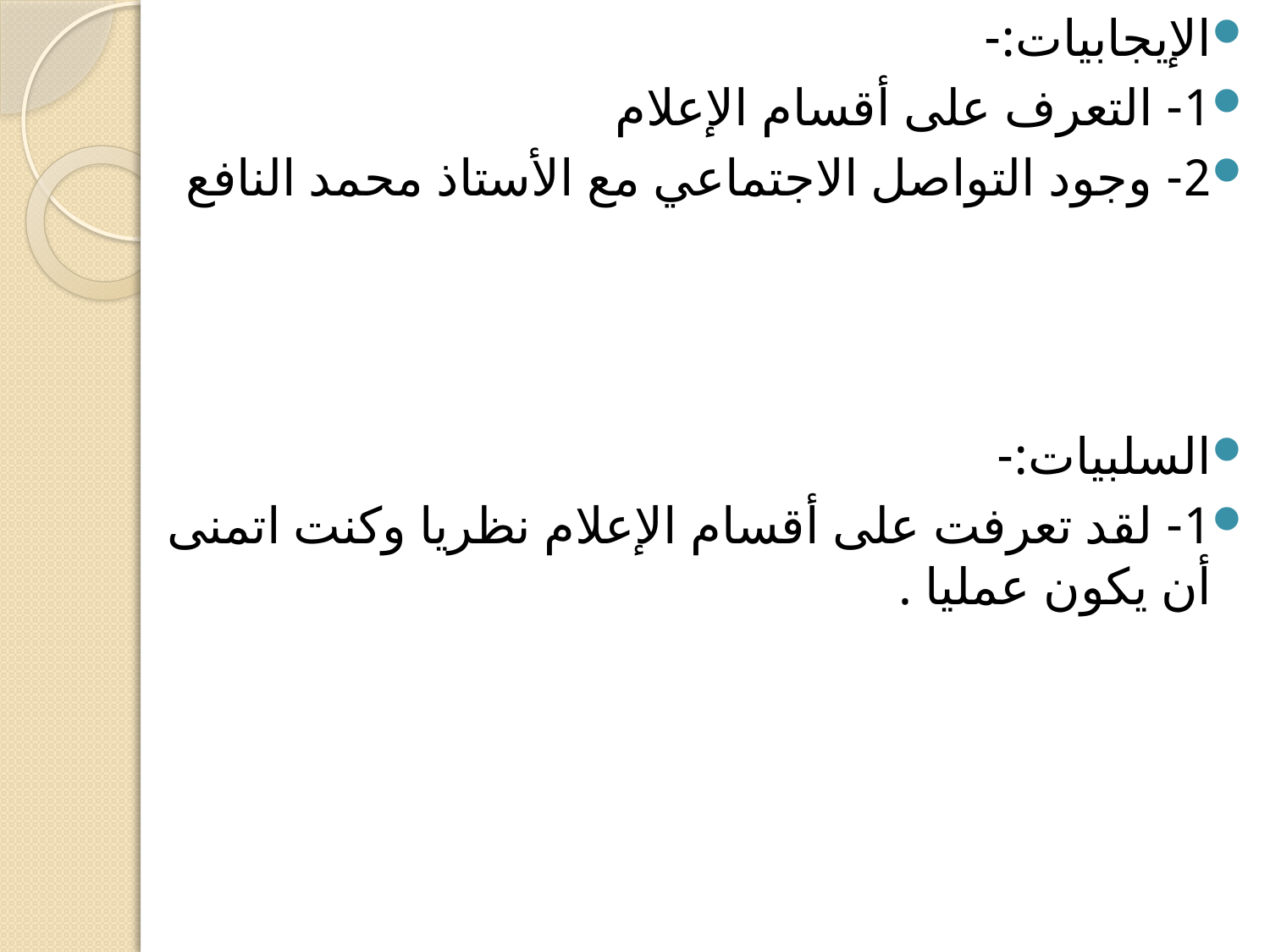

الإيجابيات:-
1- التعرف على أقسام الإعلام
2- وجود التواصل الاجتماعي مع الأستاذ محمد النافع

السلبيات:-
1- لقد تعرفت على أقسام الإعلام نظريا وكنت اتمنى أن يكون عمليا .